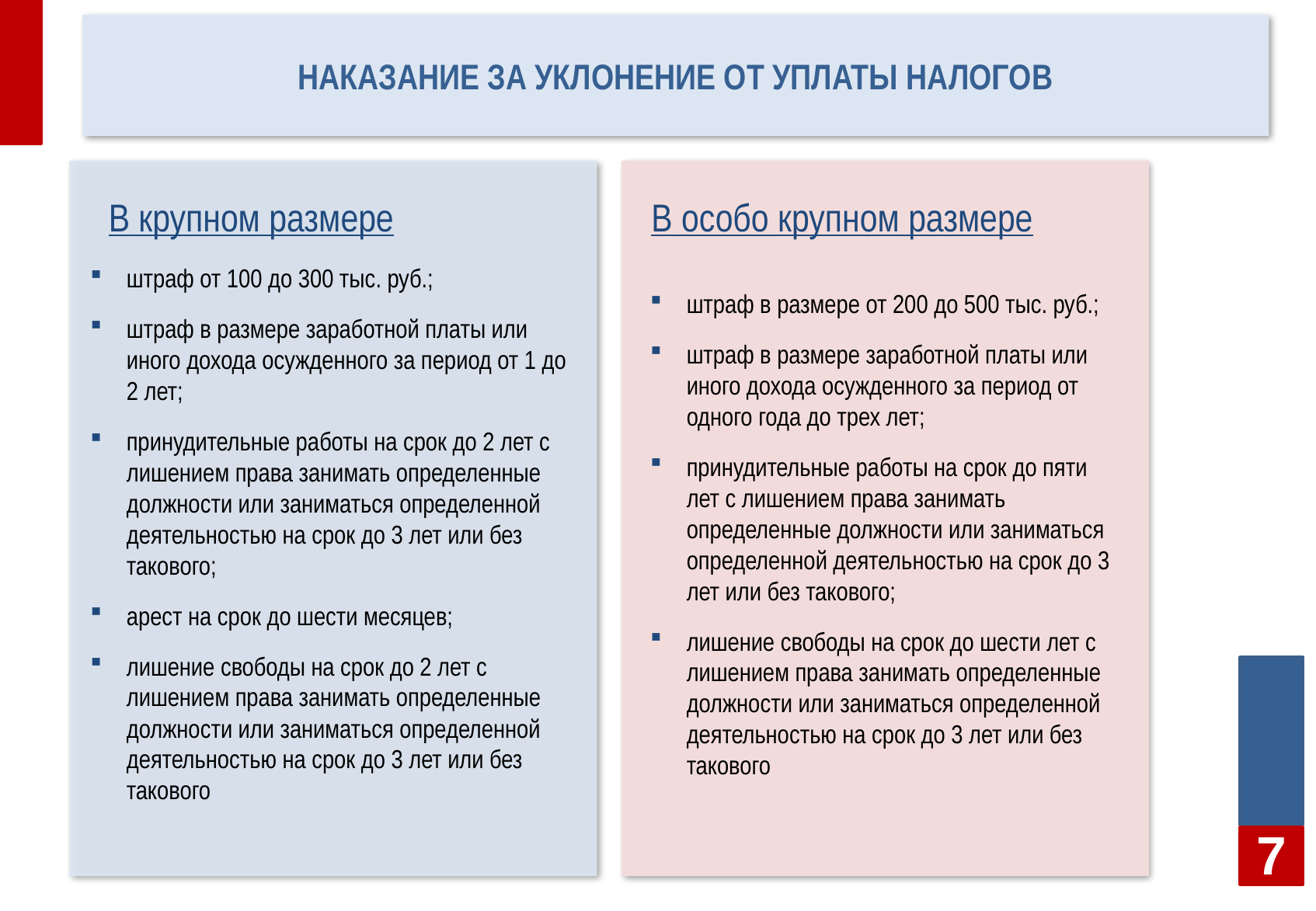

# Наказание За уклонение от уплаты налогов

В особо крупном размере
В крупном размере
штраф от 100 до 300 тыс. руб.;
штраф в размере заработной платы или иного дохода осужденного за период от 1 до 2 лет;
принудительные работы на срок до 2 лет с лишением права занимать определенные должности или заниматься определенной деятельностью на срок до 3 лет или без такового;
арест на срок до шести месяцев;
лишение свободы на срок до 2 лет с лишением права занимать определенные должности или заниматься определенной деятельностью на срок до 3 лет или без такового
штраф в размере от 200 до 500 тыс. руб.;
штраф в размере заработной платы или иного дохода осужденного за период от одного года до трех лет;
принудительные работы на срок до пяти лет с лишением права занимать определенные должности или заниматься определенной деятельностью на срок до 3 лет или без такового;
лишение свободы на срок до шести лет с лишением права занимать определенные должности или заниматься определенной деятельностью на срок до 3 лет или без такового
7